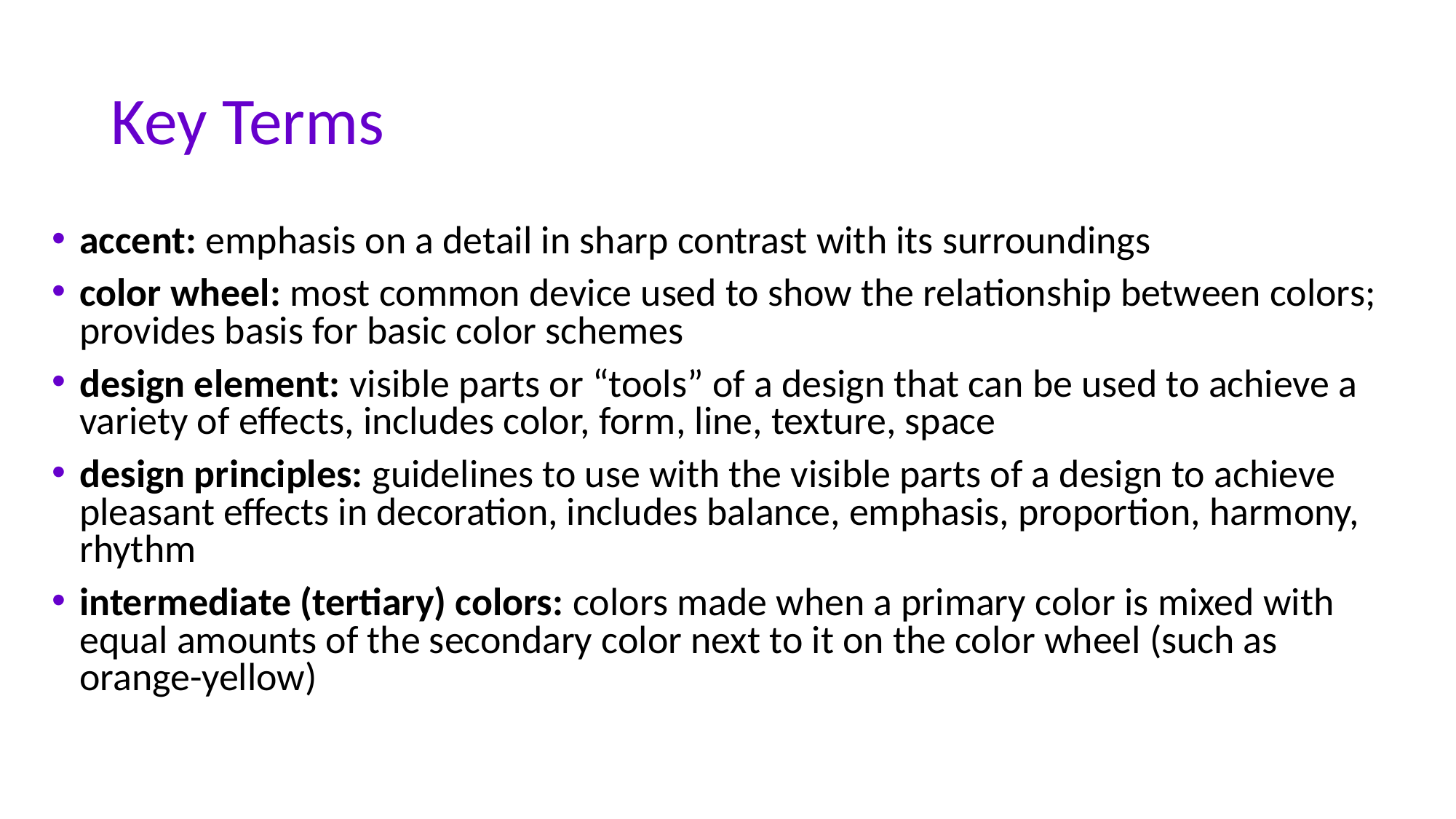

# Key Terms
accent: emphasis on a detail in sharp contrast with its surroundings
color wheel: most common device used to show the relationship between colors; provides basis for basic color schemes
design element: visible parts or “tools” of a design that can be used to achieve a variety of effects, includes color, form, line, texture, space
design principles: guidelines to use with the visible parts of a design to achieve pleasant effects in decoration, includes balance, emphasis, proportion, harmony, rhythm
intermediate (tertiary) colors: colors made when a primary color is mixed with equal amounts of the secondary color next to it on the color wheel (such as orange-yellow)